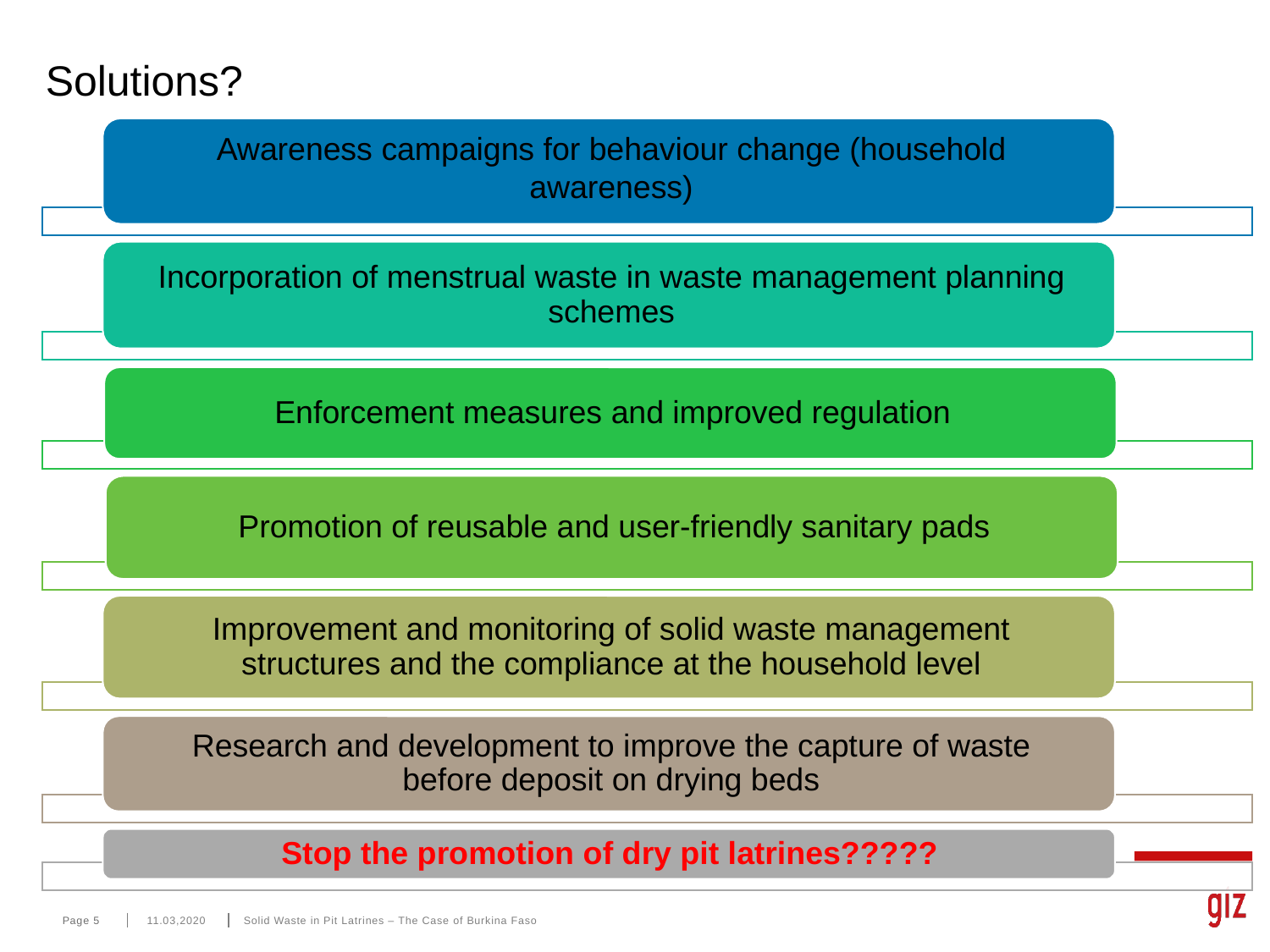

# Solutions?
Awareness campaigns for behaviour change (household awareness)

Incorporation of menstrual waste in waste management planning schemes
Enforcement measures and improved regulation
Promotion of reusable and user-friendly sanitary pads
Improvement and monitoring of solid waste management structures and the compliance at the household level
Research and development to improve the capture of waste before deposit on drying beds
Stop the promotion of dry pit latrines?????
Page 5
11.03,2020
Solid Waste in Pit Latrines – The Case of Burkina Faso